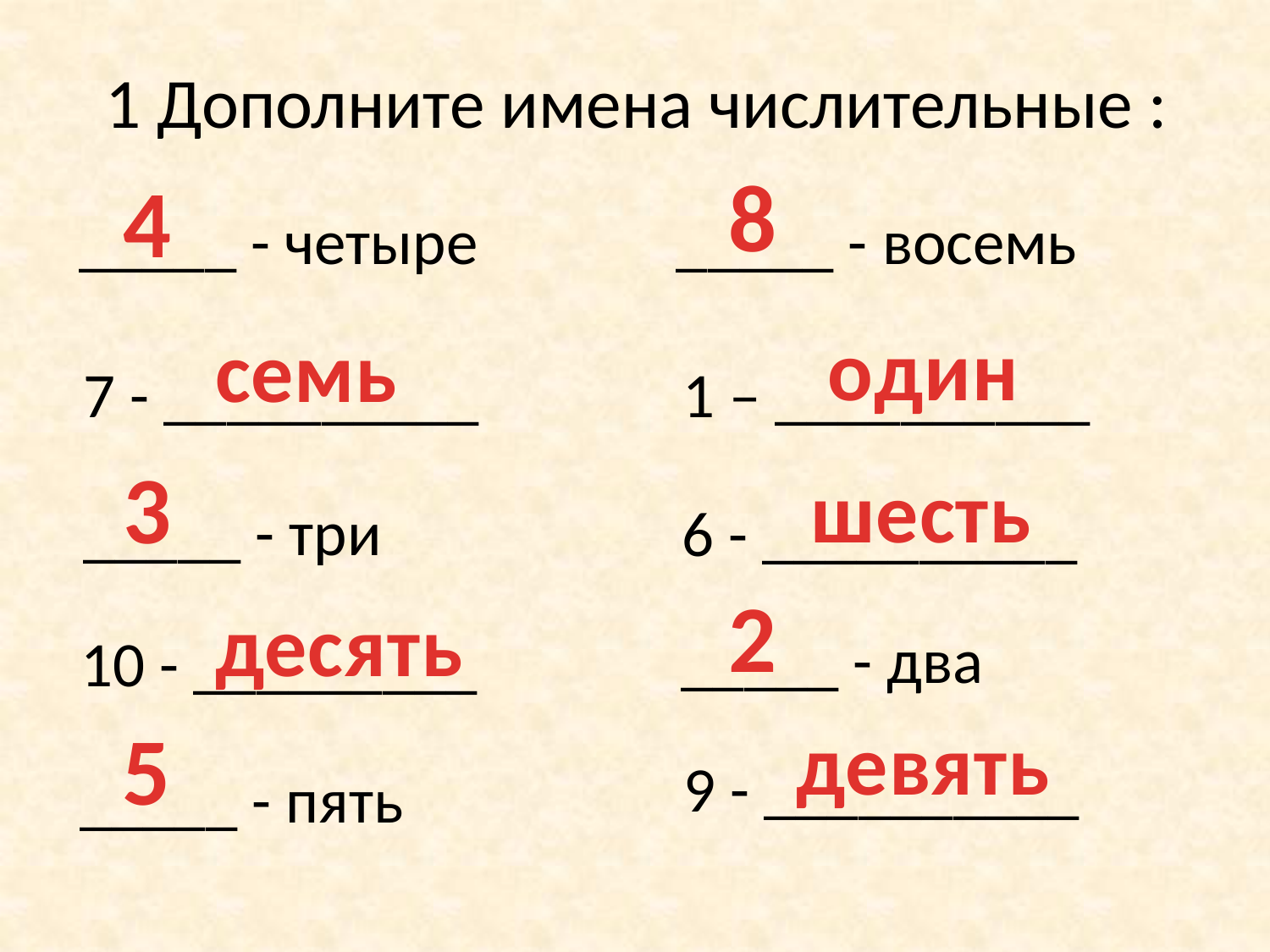

1 Дополните имена числительные :
8
_____ - четыре
4
_____ - восемь
7 - __________
1 – __________
один
семь
3
_____ - три
6 - __________
шесть
2
_____ - два
10 - _________
десять
5
9 - __________
девять
_____ - пять